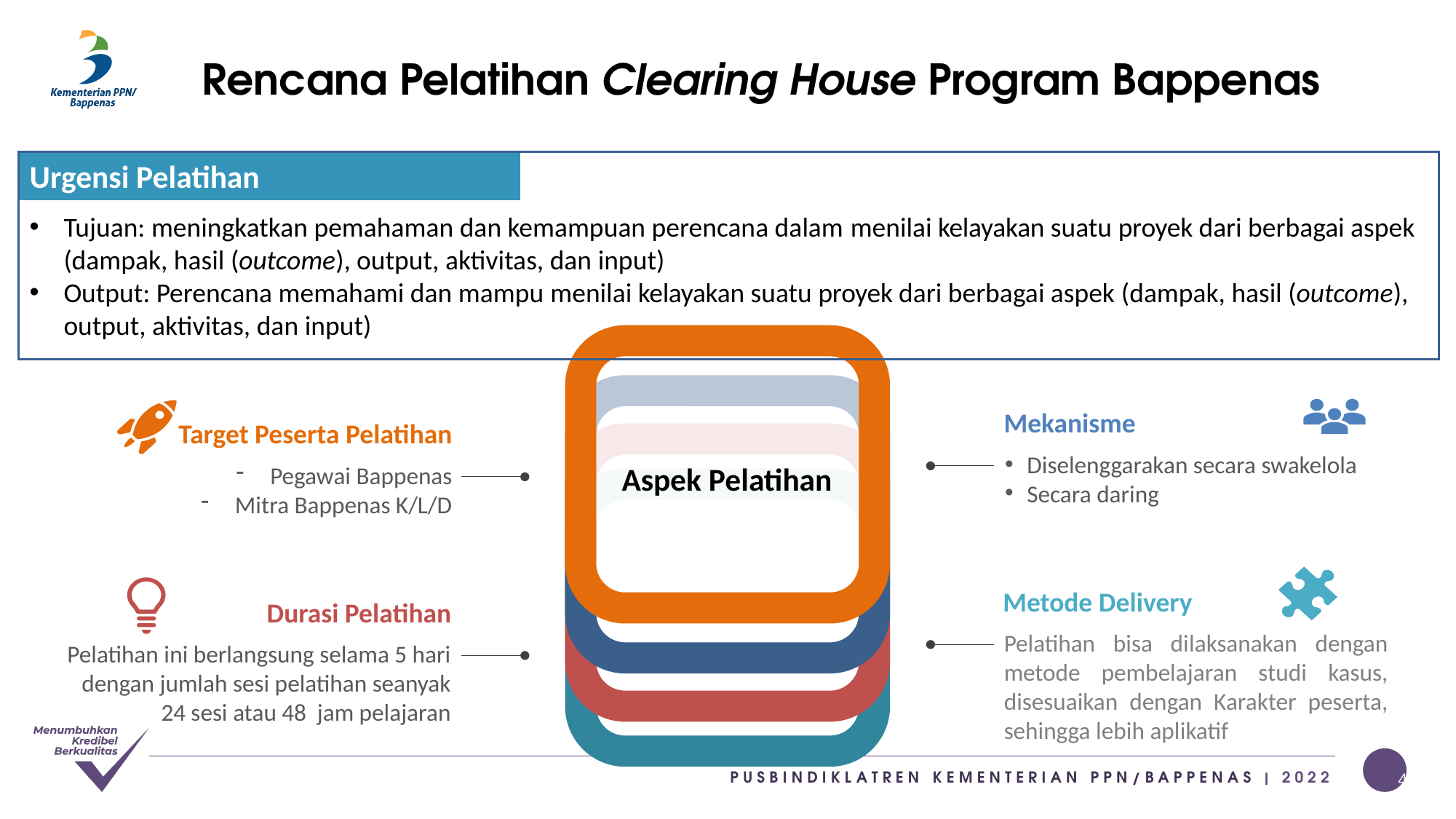

Rencana Pelatihan Clearing House Program Bappenas
Urgensi Pelatihan

Tujuan: meningkatkan pemahaman dan kemampuan perencana dalam menilai kelayakan suatu proyek dari berbagai aspek (dampak, hasil (outcome), output, aktivitas, dan input)
Output: Perencana memahami dan mampu menilai kelayakan suatu proyek dari berbagai aspek (dampak, hasil (outcome), output, aktivitas, dan input)

Mekanisme
Diselenggarakan secara swakelola
Secara daring
Target Peserta Pelatihan
Pegawai Bappenas
Mitra Bappenas K/L/D
Aspek Pelatihan

Metode Delivery
Pelatihan bisa dilaksanakan dengan metode pembelajaran studi kasus, disesuaikan dengan Karakter peserta, sehingga lebih aplikatif
Durasi Pelatihan
Pelatihan ini berlangsung selama 5 hari dengan jumlah sesi pelatihan seanyak 24 sesi atau 48  jam pelajaran
44